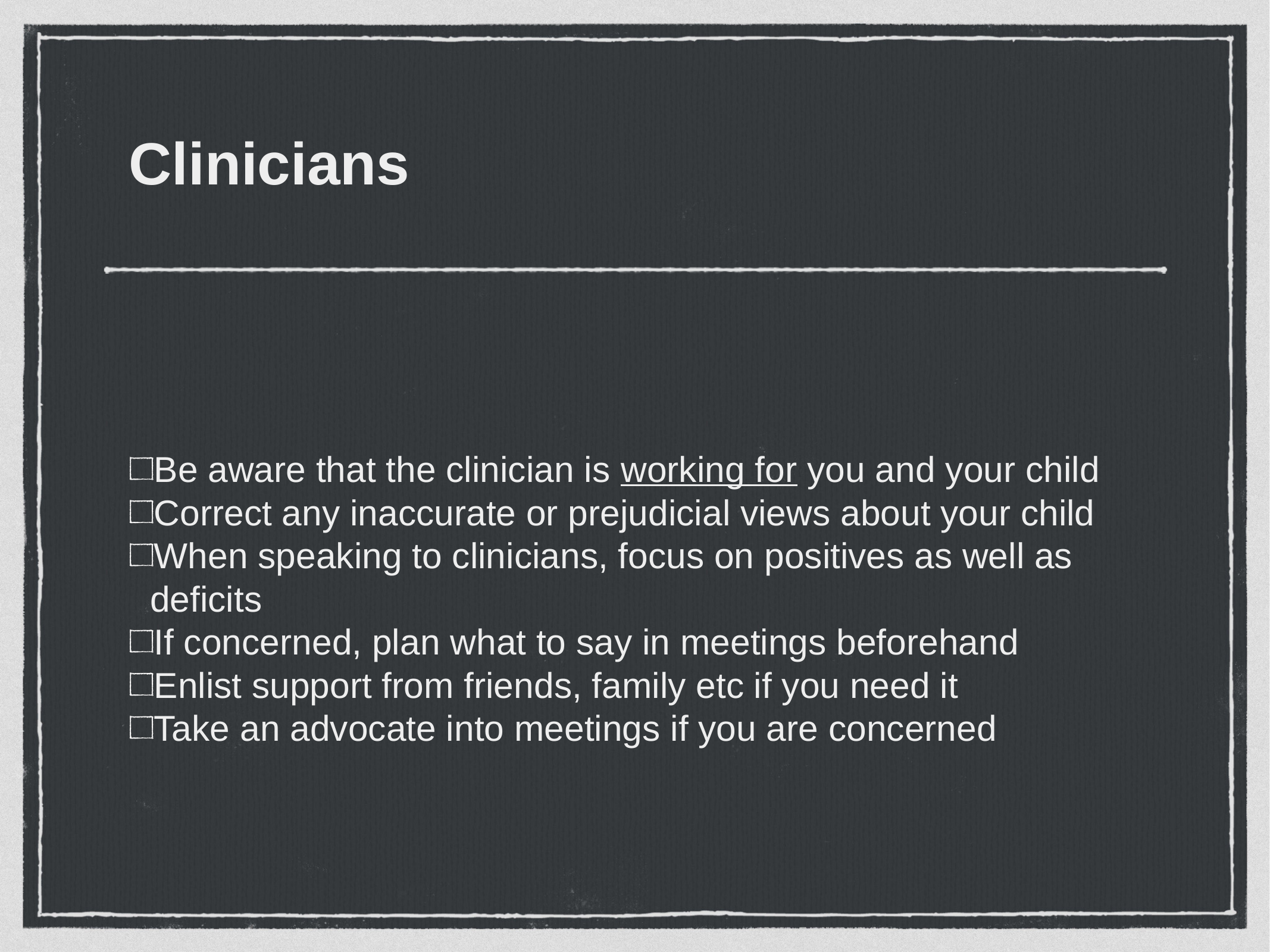

Clinicians
Be aware that the clinician is working for you and your child
Correct any inaccurate or prejudicial views about your child
When speaking to clinicians, focus on positives as well as deficits
If concerned, plan what to say in meetings beforehand
Enlist support from friends, family etc if you need it
Take an advocate into meetings if you are concerned